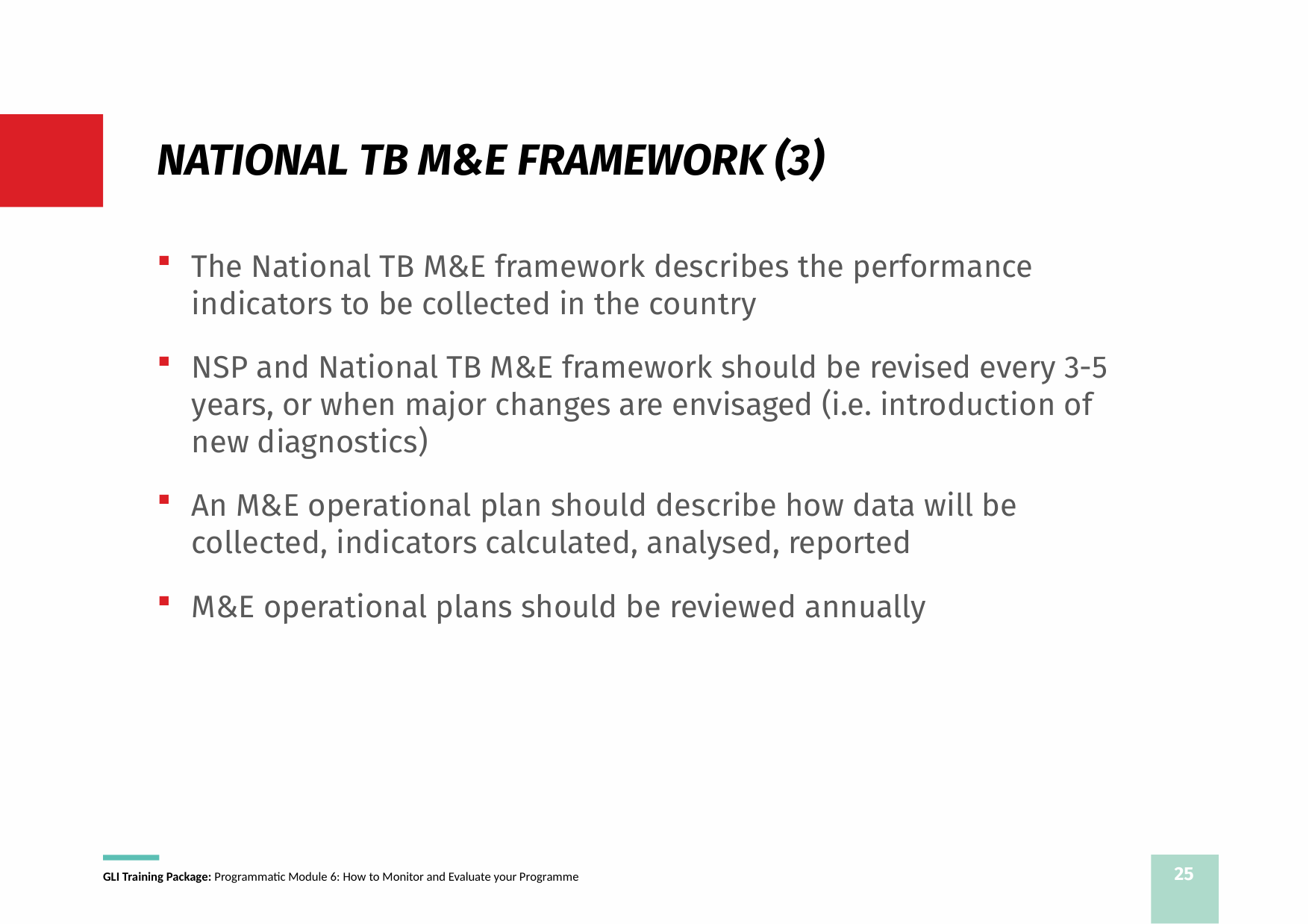

# NATIONAL TB M&E FRAMEWORK (3)
The National TB M&E framework describes the performance indicators to be collected in the country
NSP and National TB M&E framework should be revised every 3-5 years, or when major changes are envisaged (i.e. introduction of new diagnostics)
An M&E operational plan should describe how data will be collected, indicators calculated, analysed, reported
M&E operational plans should be reviewed annually